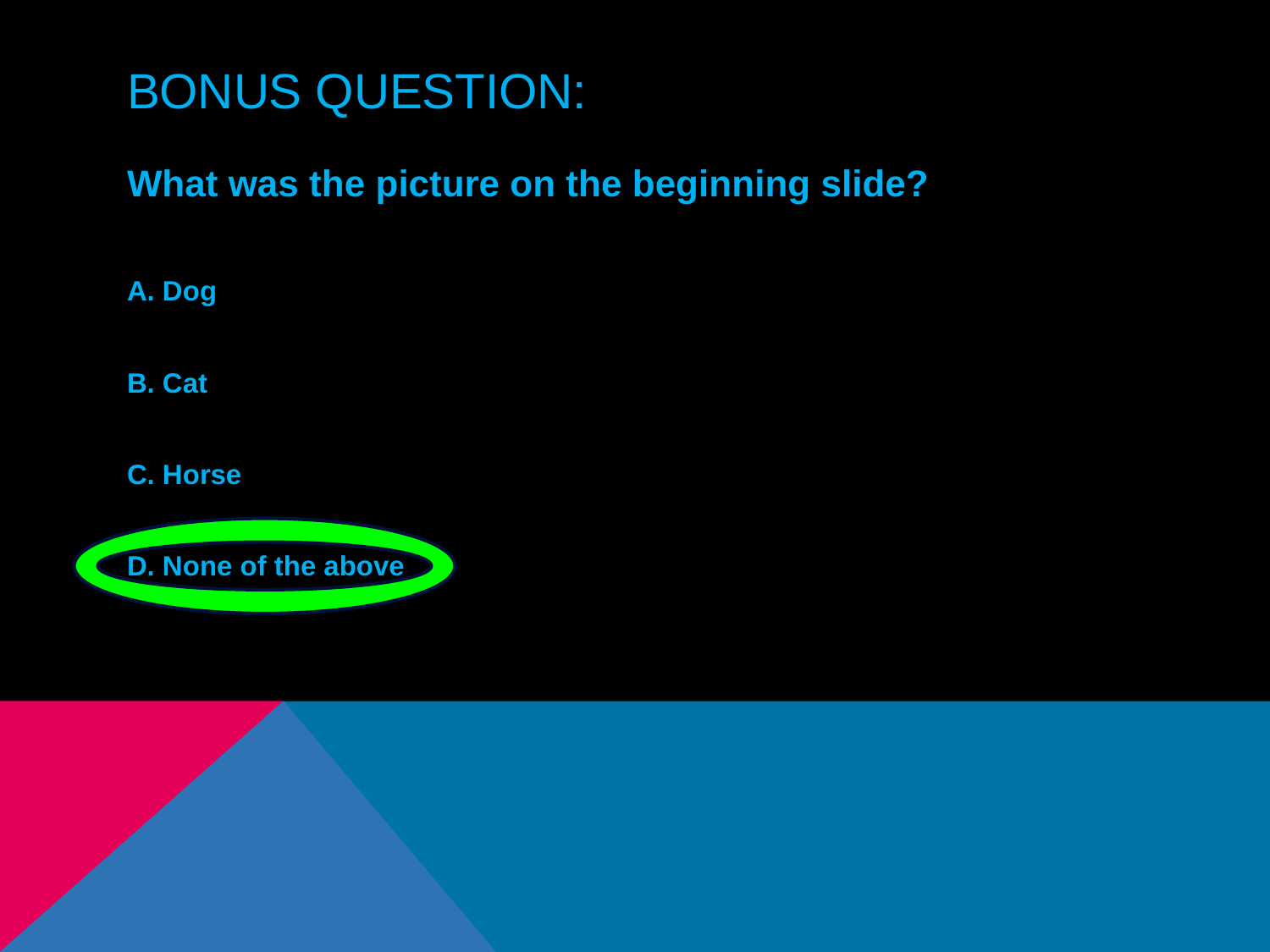

# Bonus question:
What was the picture on the beginning slide?

A. Dog

B. Cat

C. Horse

D. None of the above